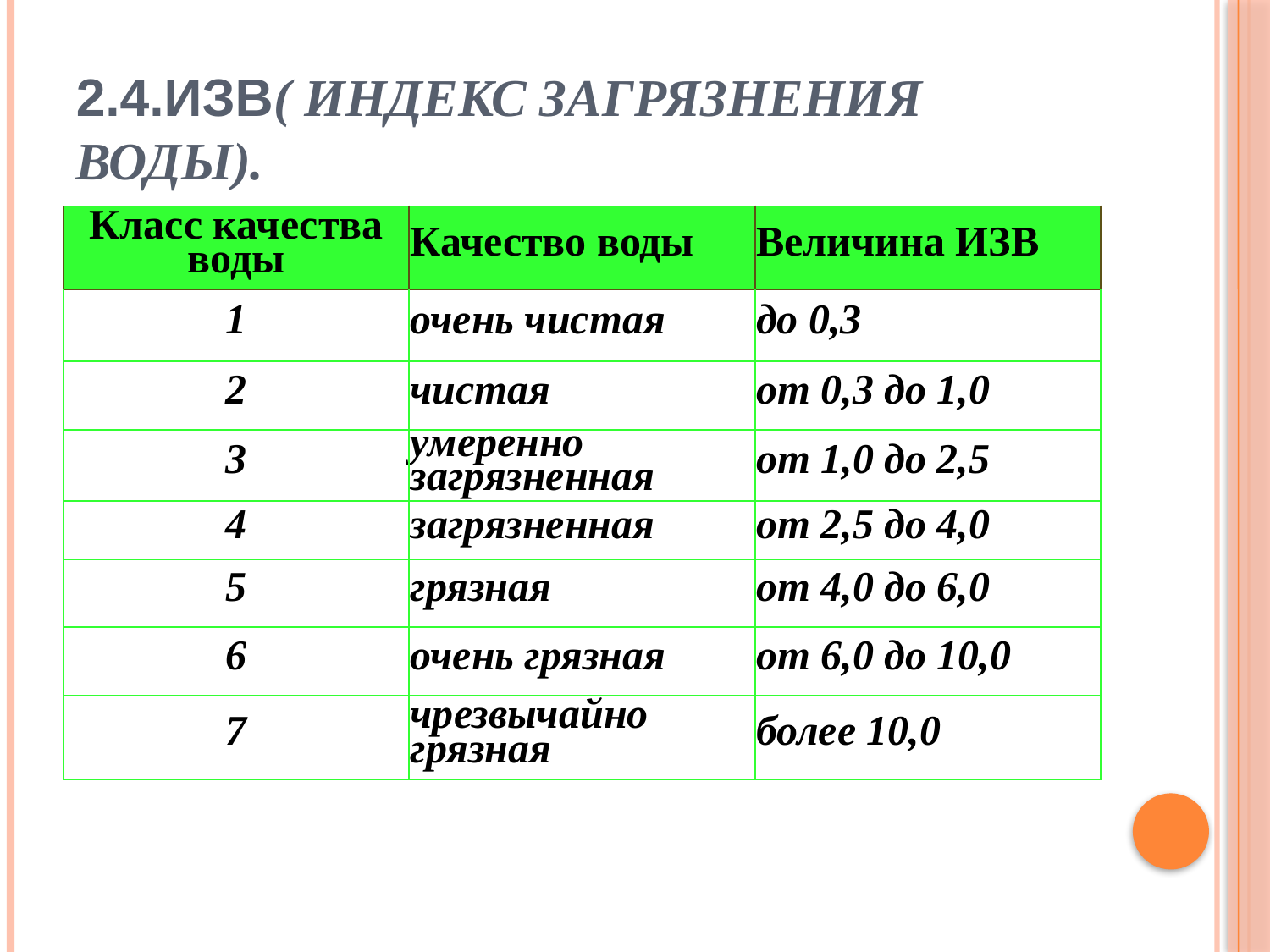

# 2.4.ИЗВ( индекс загрязнения воды).
| Класс качества воды | Качество воды | Величина ИЗВ |
| --- | --- | --- |
| 1 | очень чистая | до 0,3 |
| 2 | чистая | от 0,3 до 1,0 |
| 3 | умеренно загрязненная | от 1,0 до 2,5 |
| 4 | загрязненная | от 2,5 до 4,0 |
| 5 | грязная | от 4,0 до 6,0 |
| 6 | очень грязная | от 6,0 до 10,0 |
| 7 | чрезвычайно грязная | более 10,0 |